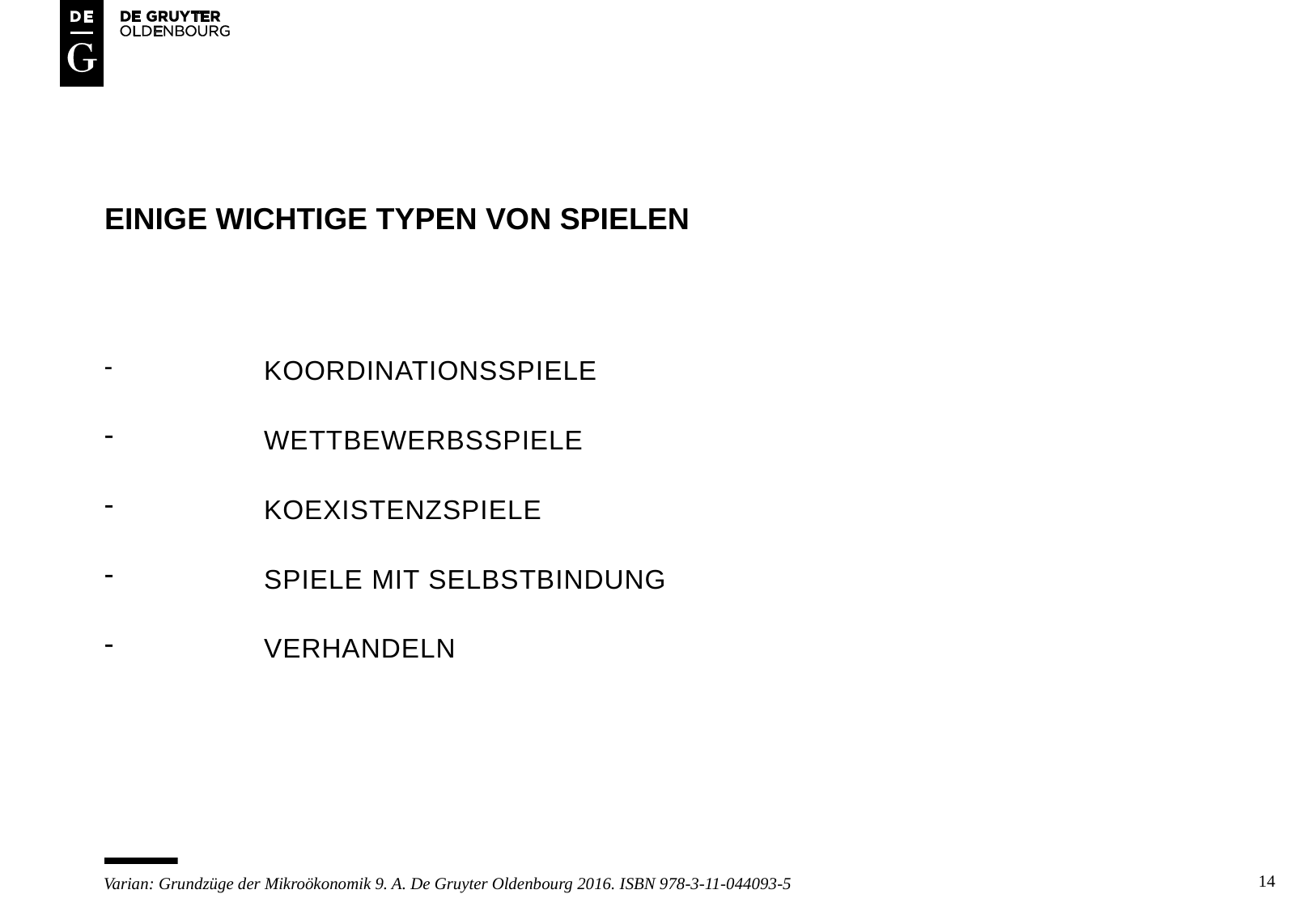

# Einige wichtige typen von spielen

	koordinationsspiele
	wettbewerbsspiele
	koexistenzspiele
	spiele mit selbstbindung
	verhandeln
14
Varian: Grundzüge der Mikroökonomik 9. A. De Gruyter Oldenbourg 2016. ISBN 978-3-11-044093-5